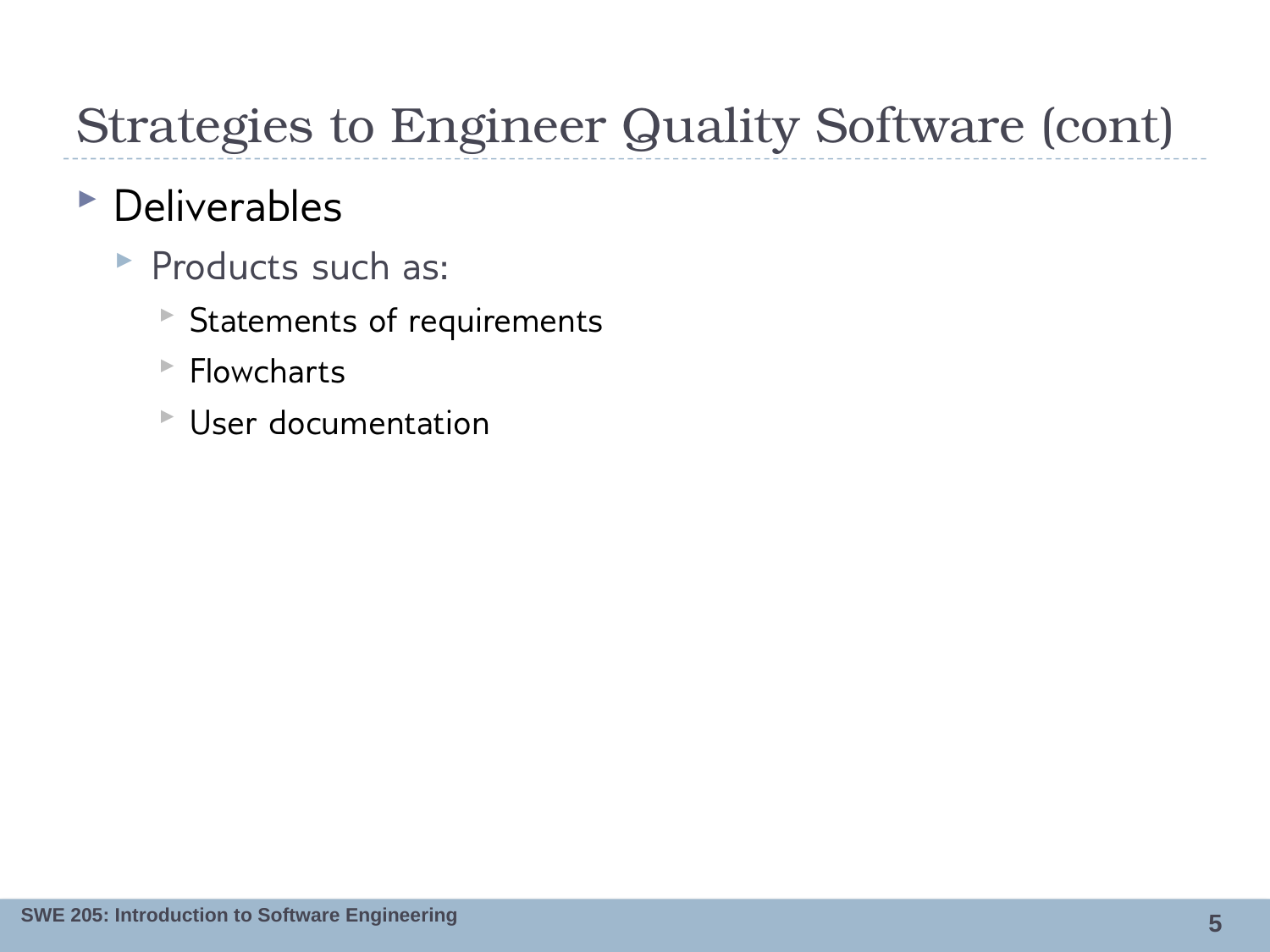

# Strategies to Engineer Quality Software (cont)
Deliverables
Products such as:
Statements of requirements
Flowcharts
User documentation

5